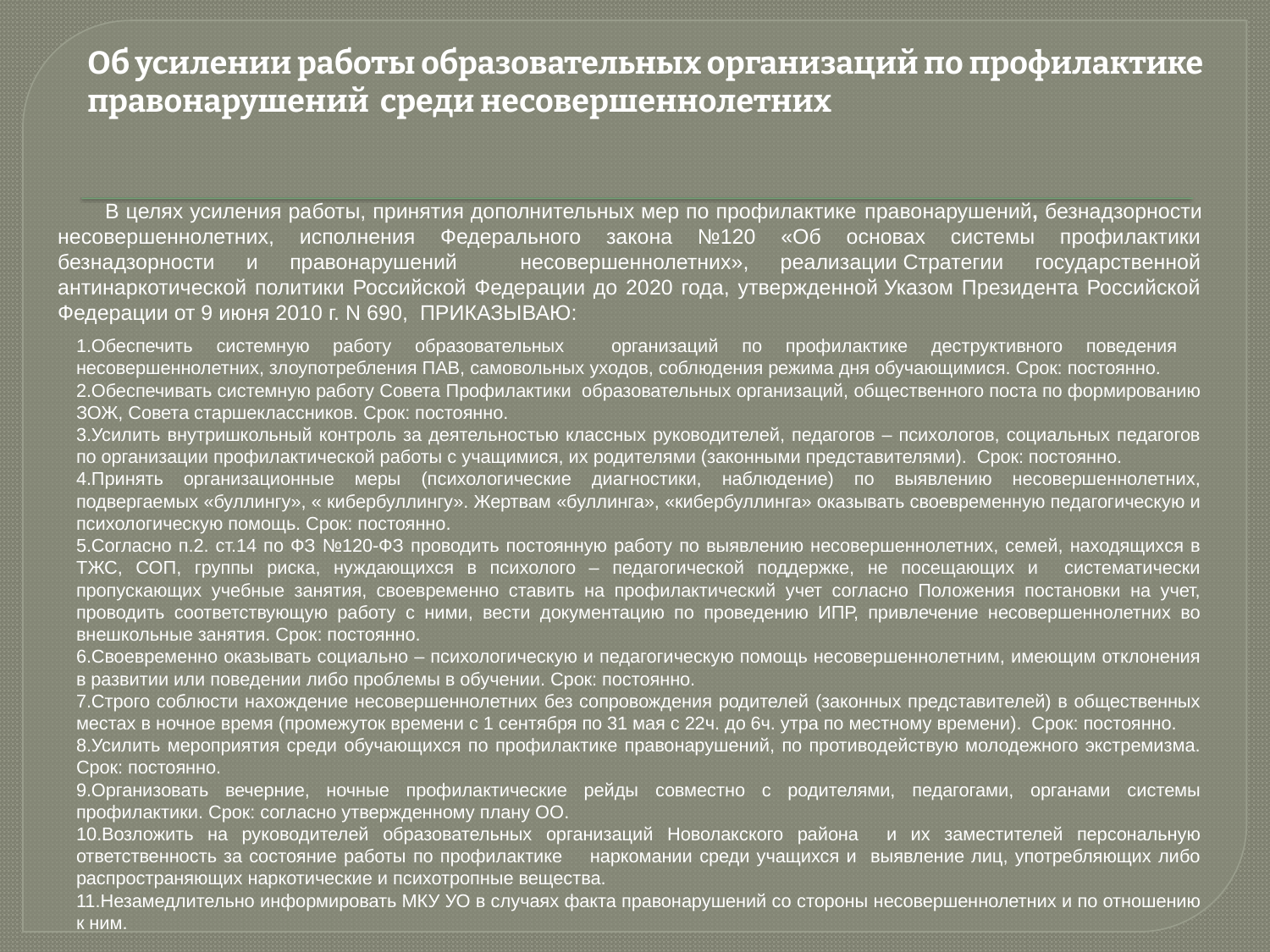

Об усилении работы образовательных организаций по профилактике правонарушений  среди несовершеннолетних
       В целях усиления работы, принятия дополнительных мер по профилактике правонарушений, безнадзорности несовершеннолетних, исполнения Федерального закона №120 «Об основах системы профилактики безнадзорности и правонарушений  несовершеннолетних», реализации Стратегии государственной антинаркотической политики Российской Федерации до 2020 года, утвержденной Указом Президента Российской Федерации от 9 июня 2010 г. N 690,  ПРИКАЗЫВАЮ:
Обеспечить системную работу образовательных  организаций по профилактике деструктивного поведения  несовершеннолетних, злоупотребления ПАВ, самовольных уходов, соблюдения режима дня обучающимися. Срок: постоянно.
Обеспечивать системную работу Совета Профилактики  образовательных организаций, общественного поста по формированию ЗОЖ, Совета старшеклассников. Срок: постоянно.
Усилить внутришкольный контроль за деятельностью классных руководителей, педагогов – психологов, социальных педагогов по организации профилактической работы с учащимися, их родителями (законными представителями).  Срок: постоянно.
Принять организационные меры (психологические диагностики, наблюдение) по выявлению несовершеннолетних, подвергаемых «буллингу», « кибербуллингу». Жертвам «буллинга», «кибербуллинга» оказывать своевременную педагогическую и психологическую помощь. Срок: постоянно.
Согласно п.2. ст.14 по ФЗ №120-ФЗ проводить постоянную работу по выявлению несовершеннолетних, семей, находящихся в ТЖС, СОП, группы риска, нуждающихся в психолого – педагогической поддержке, не посещающих и  систематически пропускающих учебные занятия, своевременно ставить на профилактический учет согласно Положения постановки на учет, проводить соответствующую работу с ними, вести документацию по проведению ИПР, привлечение несовершеннолетних во внешкольные занятия. Срок: постоянно.
Своевременно оказывать социально – психологическую и педагогическую помощь несовершеннолетним, имеющим отклонения в развитии или поведении либо проблемы в обучении. Срок: постоянно.
Строго соблюсти нахождение несовершеннолетних без сопровождения родителей (законных представителей) в общественных местах в ночное время (промежуток времени с 1 сентября по 31 мая с 22ч. до 6ч. утра по местному времени).  Срок: постоянно.
Усилить мероприятия среди обучающихся по профилактике правонарушений, по противодействую молодежного экстремизма. Срок: постоянно.
Организовать вечерние, ночные профилактические рейды совместно с родителями, педагогами, органами системы профилактики. Срок: согласно утвержденному плану ОО.
Возложить на руководителей образовательных организаций Новолакского района  и их заместителей персональную ответственность за состояние работы по профилактике    наркомании среди учащихся и  выявление лиц, употребляющих либо распространяющих наркотические и психотропные вещества.
Незамедлительно информировать МКУ УО в случаях факта правонарушений со стороны несовершеннолетних и по отношению к ним.